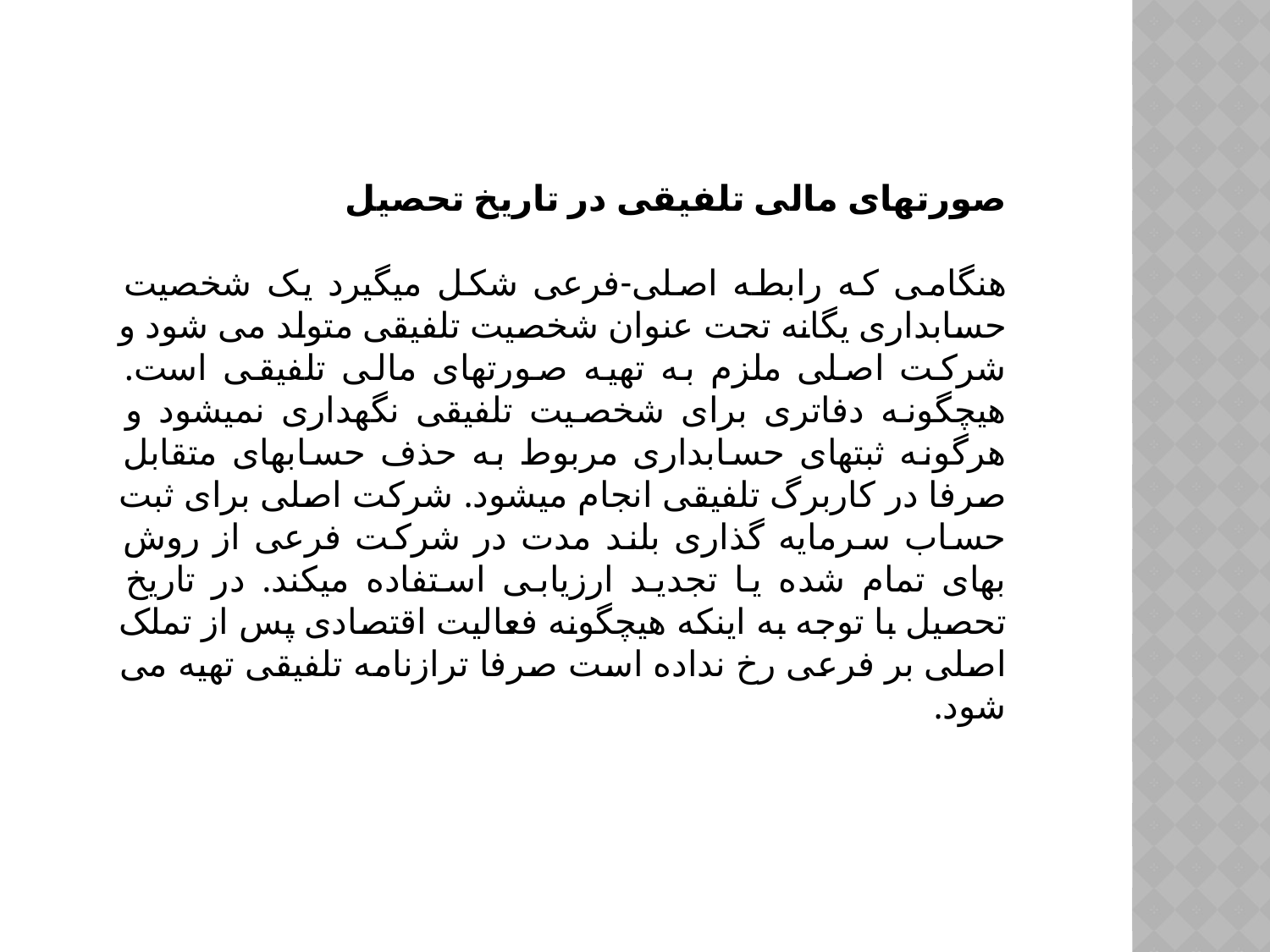

صورتهای مالی تلفیقی در تاریخ تحصیل

هنگامی که رابطه اصلی-فرعی شکل میگیرد یک شخصیت حسابداری یگانه تحت عنوان شخصیت تلفیقی متولد می شود و شرکت اصلی ملزم به تهیه صورتهای مالی تلفیقی است. هیچگونه دفاتری برای شخصیت تلفیقی نگهداری نمیشود و هرگونه ثبتهای حسابداری مربوط به حذف حسابهای متقابل صرفا در کاربرگ تلفیقی انجام میشود. شرکت اصلی برای ثبت حساب سرمایه گذاری بلند مدت در شرکت فرعی از روش بهای تمام شده یا تجدید ارزیابی استفاده میکند. در تاریخ تحصیل با توجه به اینکه هیچگونه فعالیت اقتصادی پس از تملک اصلی بر فرعی رخ نداده است صرفا ترازنامه تلفیقی تهیه می شود.